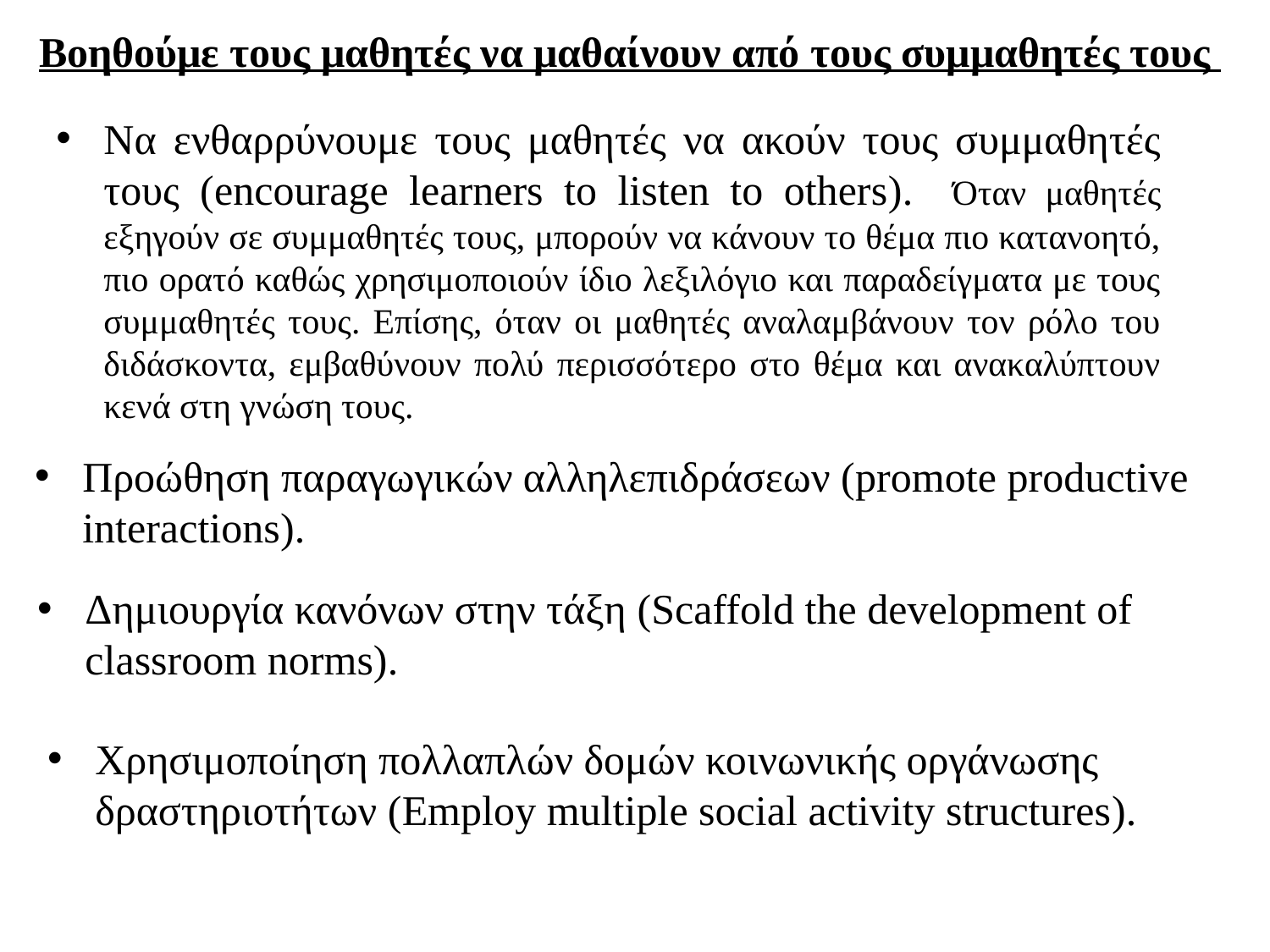

# Βοηθούμε τους μαθητές να μαθαίνουν από τους συμμαθητές τους
Να ενθαρρύνουμε τους μαθητές να ακούν τους συμμαθητές τους (encourage learners to listen to others).  Όταν μαθητές εξηγούν σε συμμαθητές τους, μπορούν να κάνουν το θέμα πιο κατανοητό, πιο ορατό καθώς χρησιμοποιούν ίδιο λεξιλόγιο και παραδείγματα με τους συμμαθητές τους. Επίσης, όταν οι μαθητές αναλαμβάνουν τον ρόλο του διδάσκοντα, εμβαθύνουν πολύ περισσότερο στο θέμα και ανακαλύπτουν κενά στη γνώση τους.

Προώθηση παραγωγικών αλληλεπιδράσεων (promote productive interactions).
Δημιουργία κανόνων στην τάξη (Scaffold the development of classroom norms).
Χρησιμοποίηση πολλαπλών δομών κοινωνικής οργάνωσης δραστηριοτήτων (Employ multiple social activity structures).